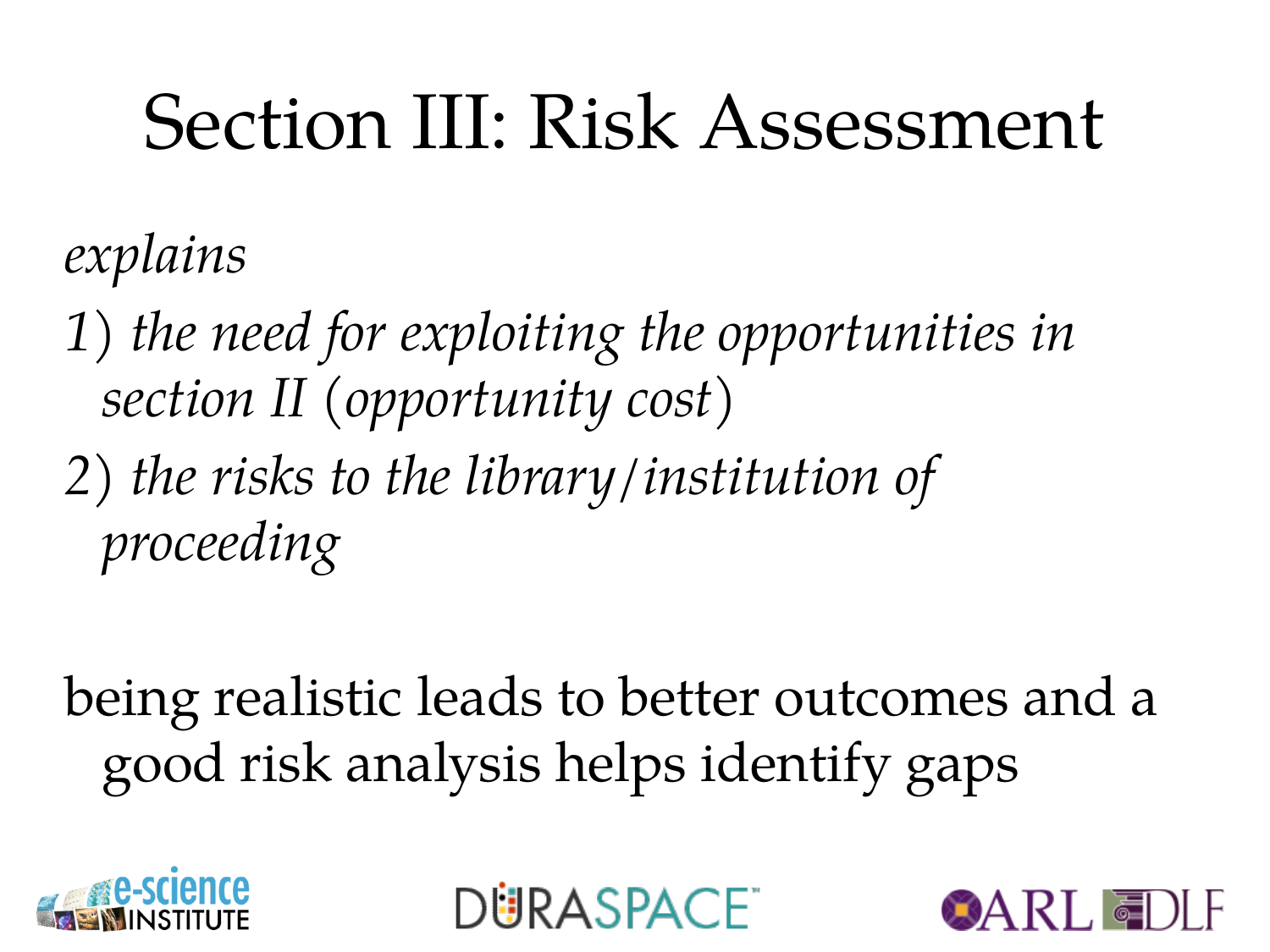

# Section III: Risk Assessment
explains
1) the need for exploiting the opportunities in section II (opportunity cost)
2) the risks to the library/institution of proceeding

being realistic leads to better outcomes and a good risk analysis helps identify gaps